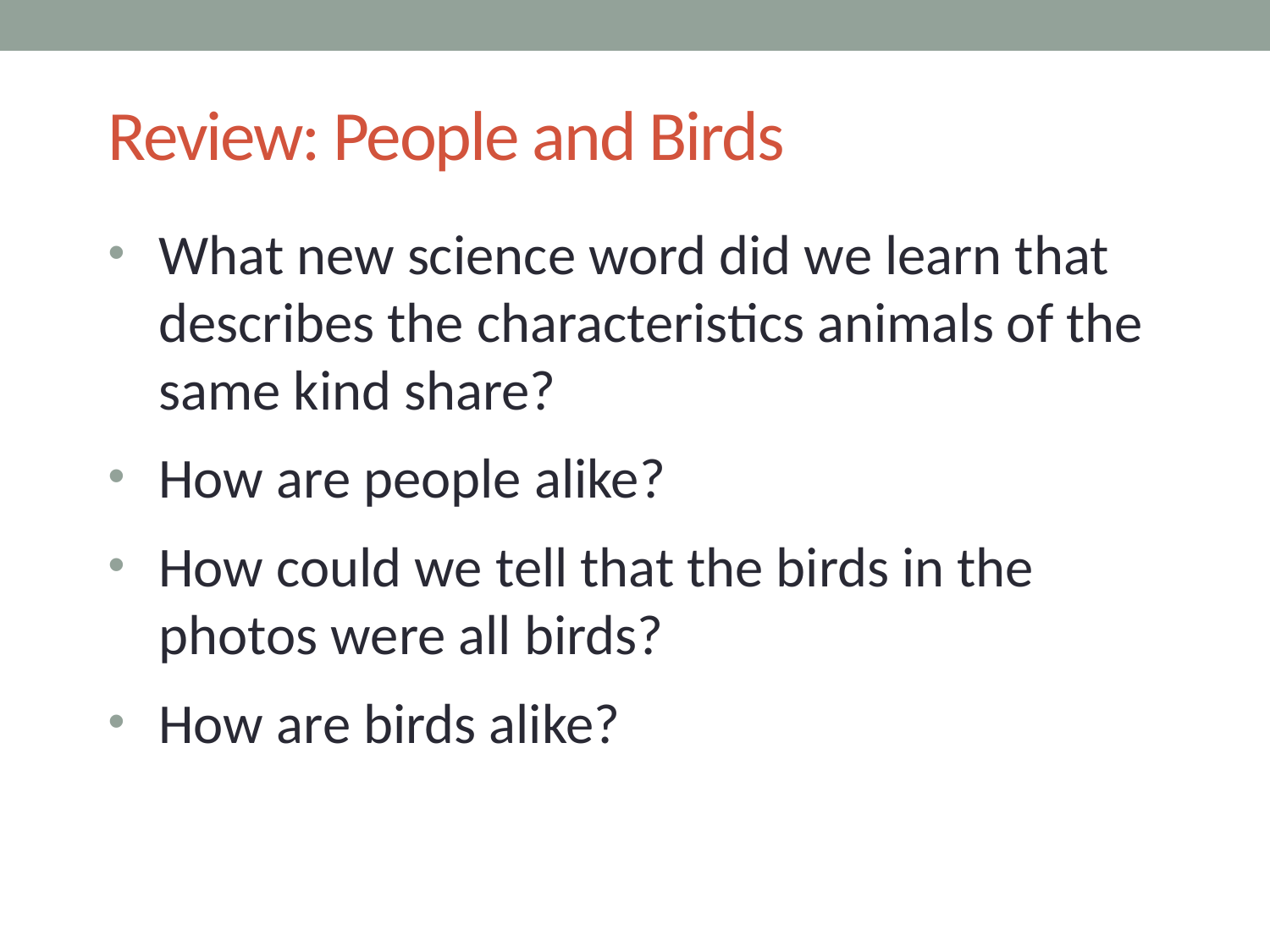

# Review: People and Birds
What new science word did we learn that describes the characteristics animals of the same kind share?
How are people alike?
How could we tell that the birds in the photos were all birds?
How are birds alike?